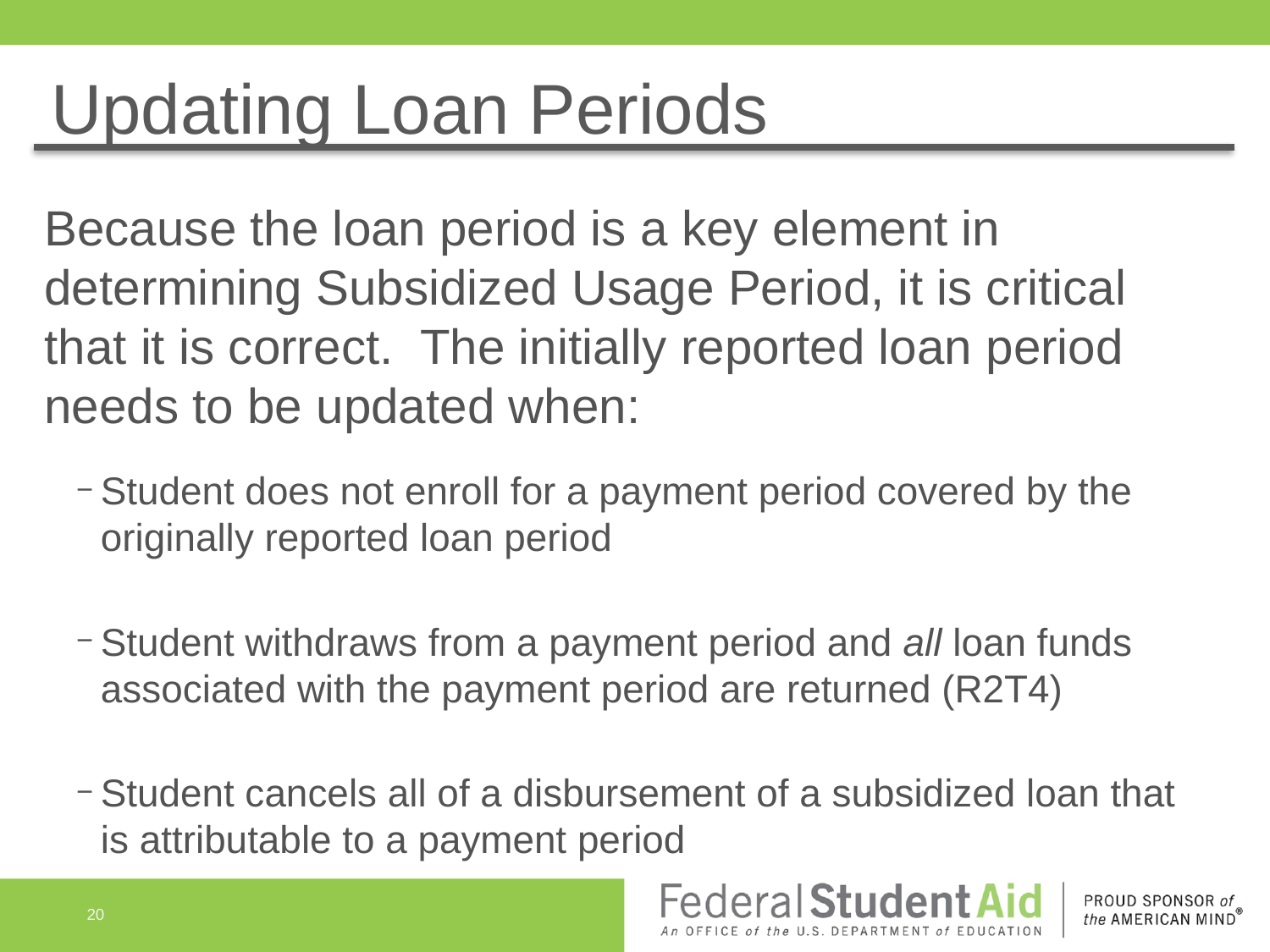

# Updating Loan Periods
Because the loan period is a key element in determining Subsidized Usage Period, it is critical that it is correct.  The initially reported loan period needs to be updated when:

Student does not enroll for a payment period covered by the originally reported loan period

Student withdraws from a payment period and all loan funds associated with the payment period are returned (R2T4)

Student cancels all of a disbursement of a subsidized loan that is attributable to a payment period
20